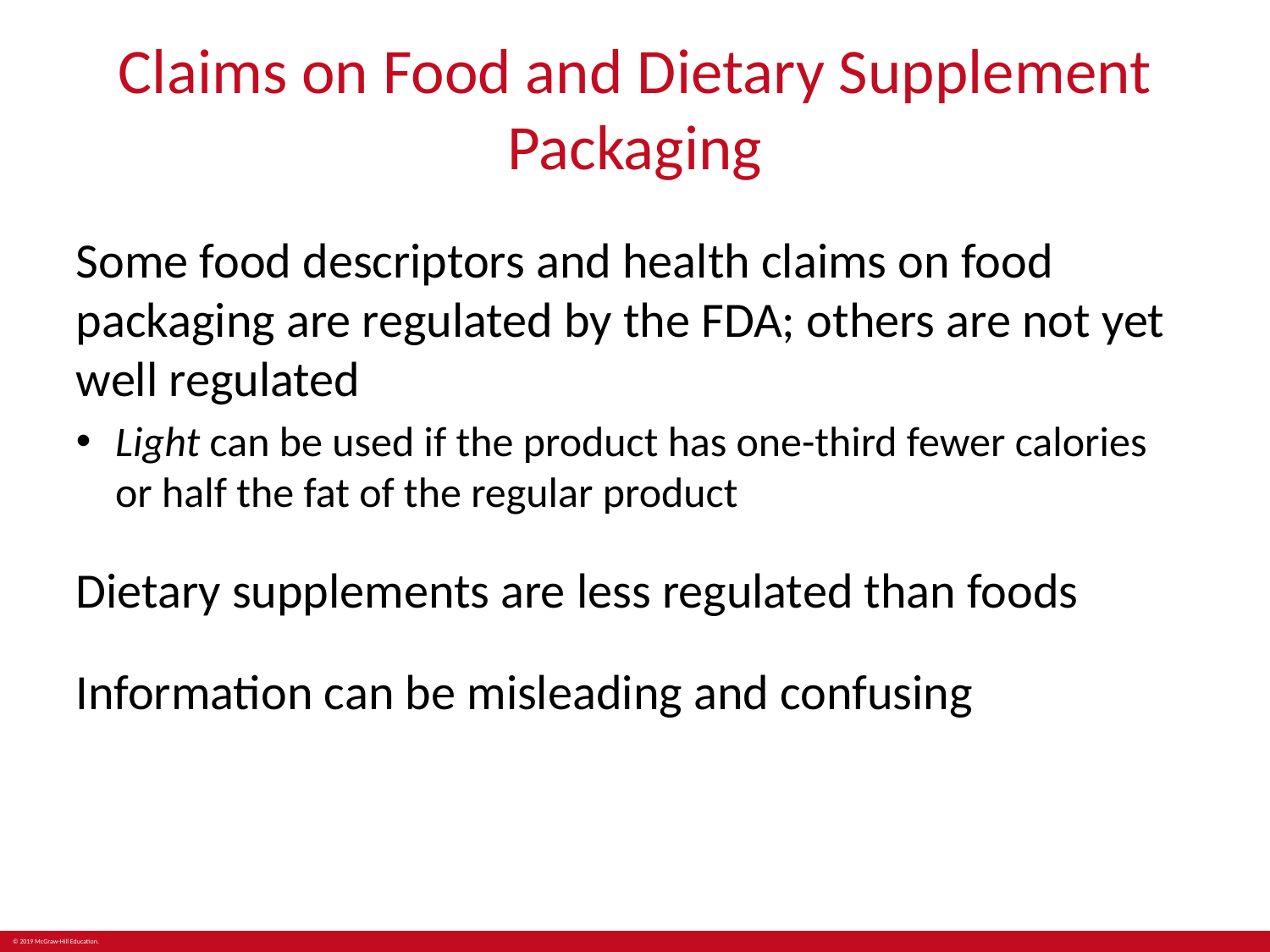

# Claims on Food and Dietary Supplement Packaging
Some food descriptors and health claims on food packaging are regulated by the FDA; others are not yet well regulated
Light can be used if the product has one-third fewer calories or half the fat of the regular product
Dietary supplements are less regulated than foods
Information can be misleading and confusing